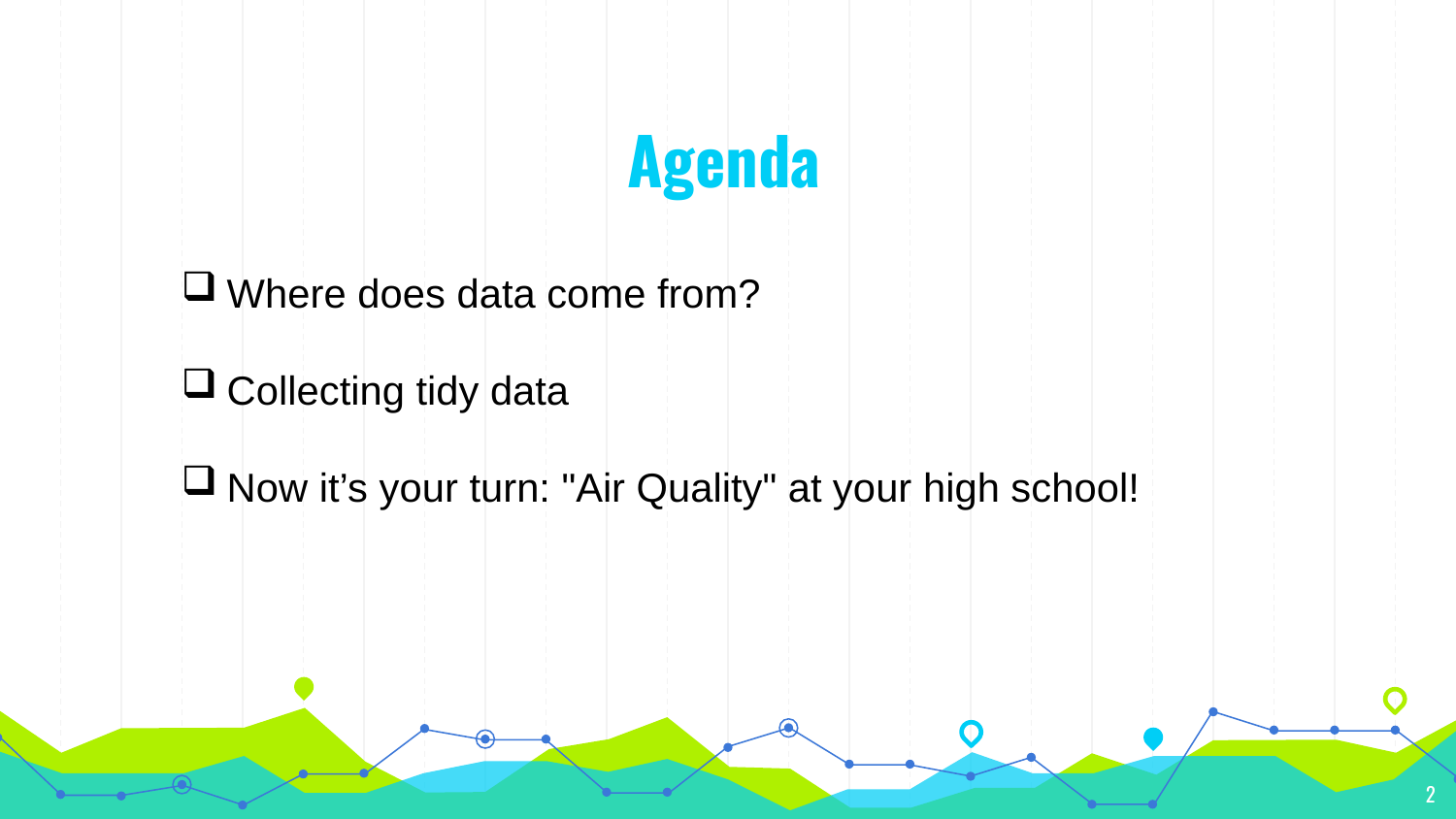

# Agenda
Where does data come from?

Collecting tidy data

Now it’s your turn: "Air Quality" at your high school!
2